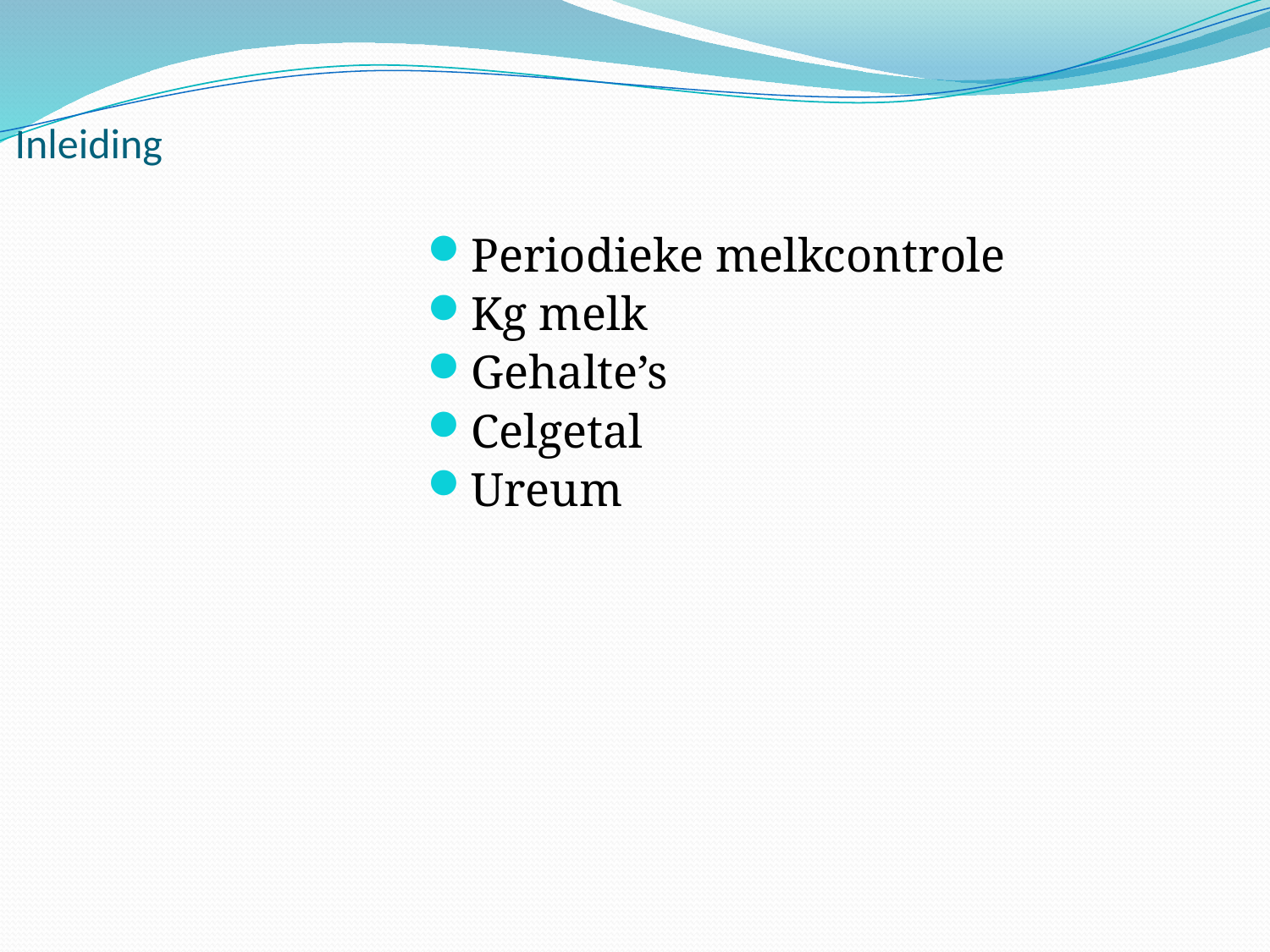

# Inleiding
Periodieke melkcontrole
Kg melk
Gehalte’s
Celgetal
Ureum